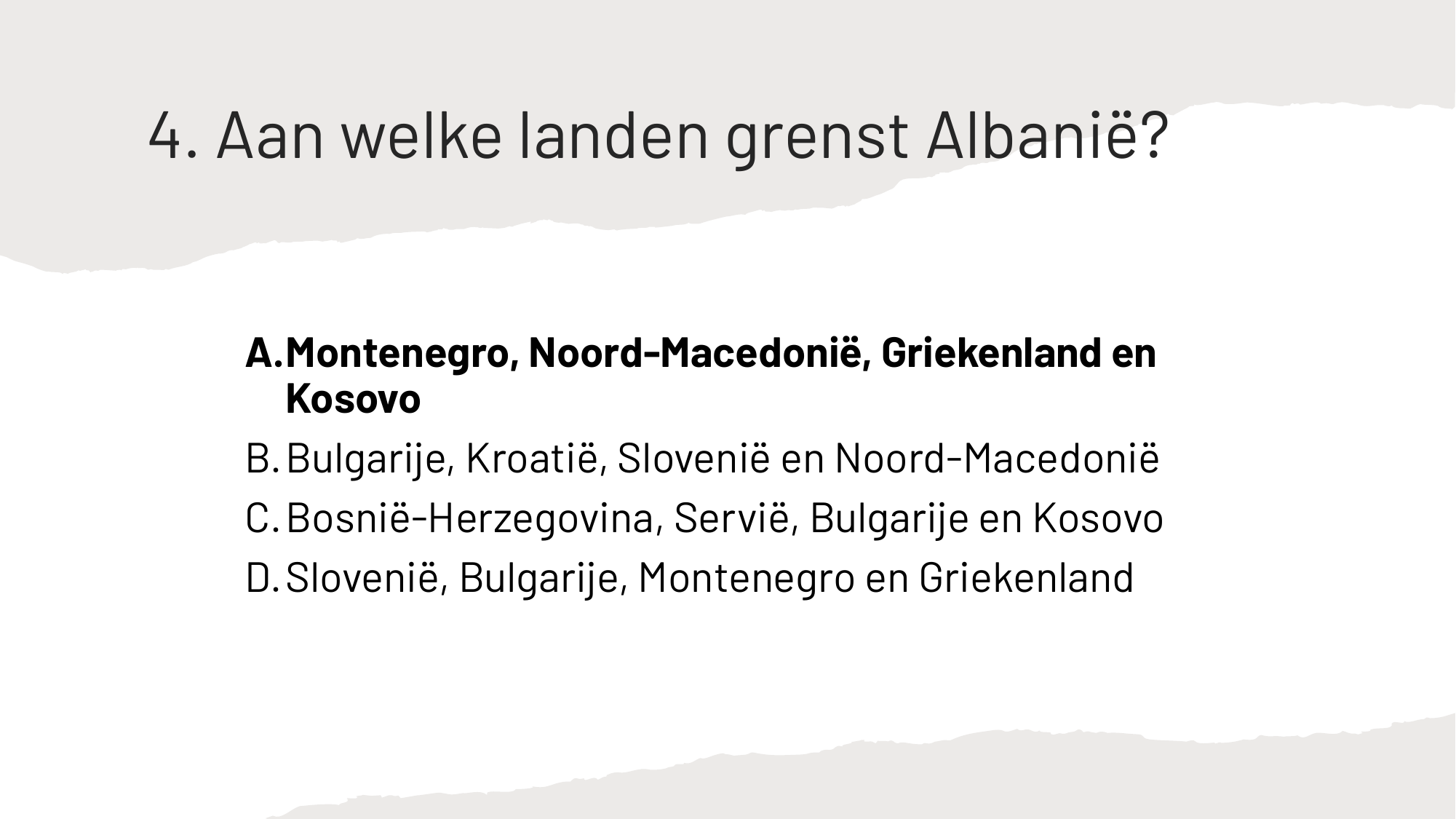

# 4. Aan welke landen grenst Albanië?
Montenegro, Noord-Macedonië, Griekenland en Kosovo
Bulgarije, Kroatië, Slovenië en Noord-Macedonië
Bosnië-Herzegovina, Servië, Bulgarije en Kosovo
Slovenië, Bulgarije, Montenegro en Griekenland